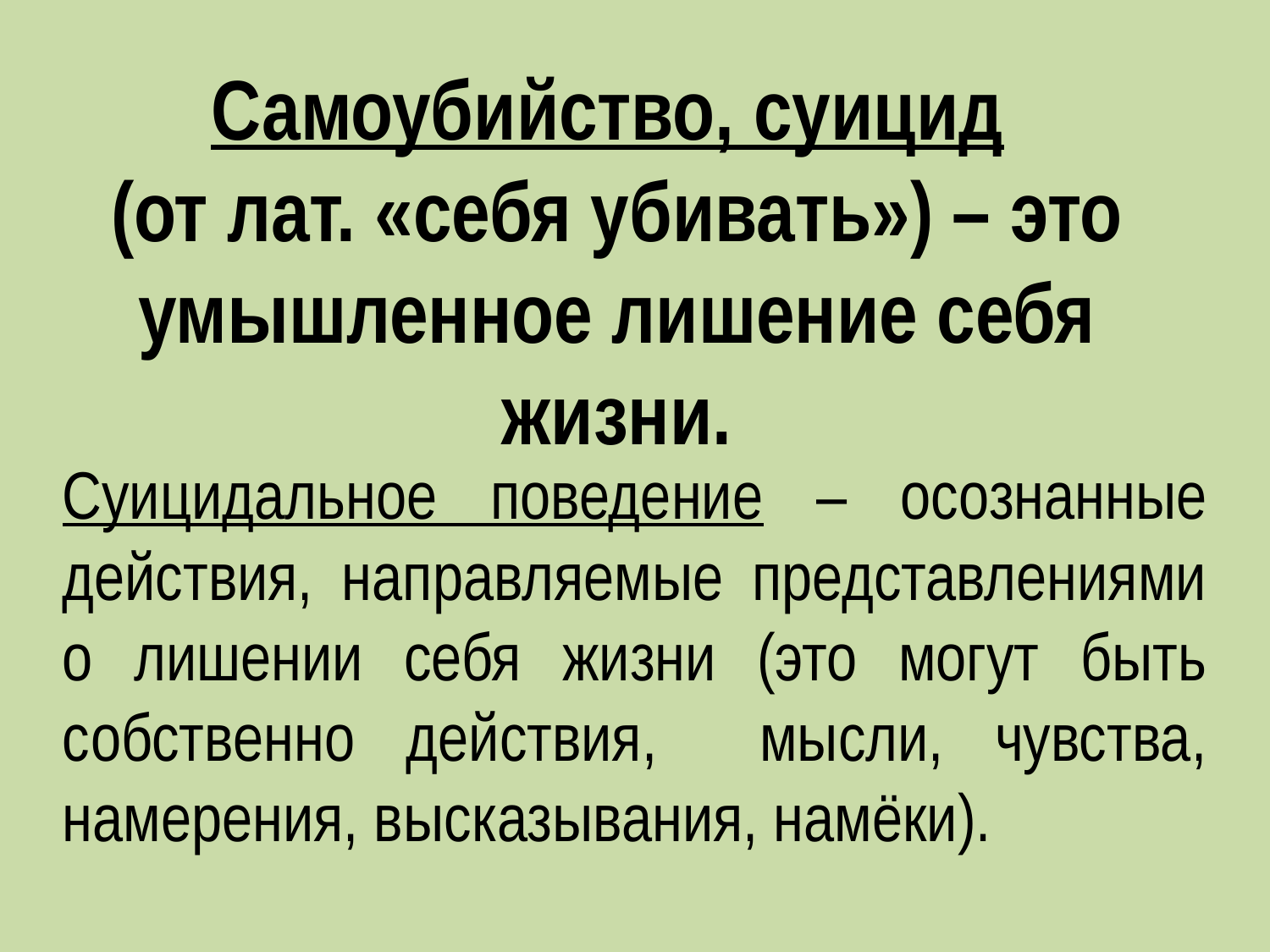

# Самоубийство, суицид (от лат. «себя убивать») – это умышленное лишение себя жизни.
Суицидальное поведение – осознанные действия, направляемые представлениями о лишении себя жизни (это могут быть собственно действия,  мысли, чувства, намерения, высказывания, намёки).